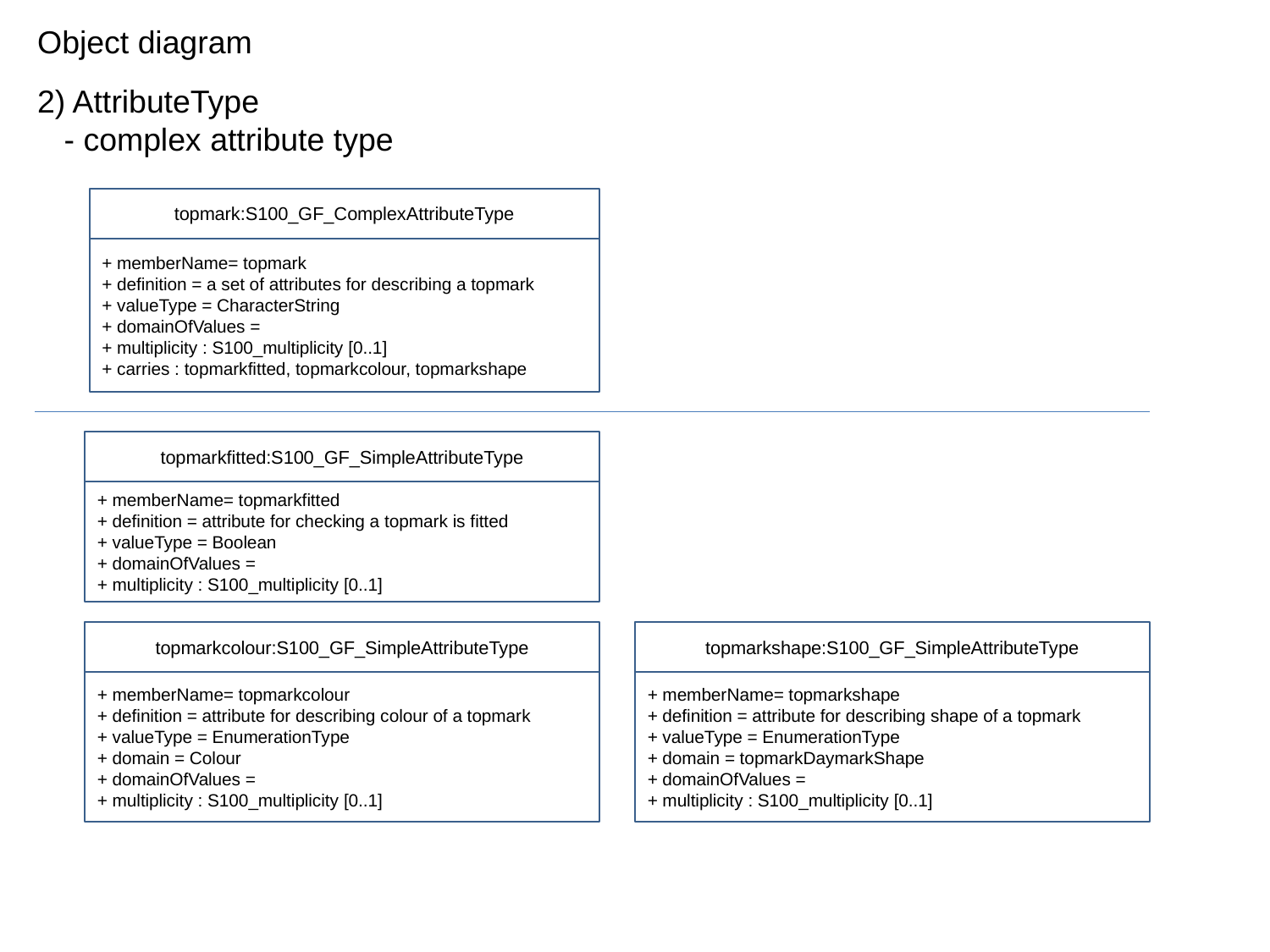

Object diagram

2) AttributeType
   - complex attribute type
topmark:S100_GF_ComplexAttributeType
+ memberName= topmark
+ definition = a set of attributes for describing a topmark
+ valueType = CharacterString
+ domainOfValues =
+ multiplicity : S100_multiplicity [0..1]
+ carries : topmarkfitted, topmarkcolour, topmarkshape
topmarkfitted:S100_GF_SimpleAttributeType
+ memberName= topmarkfitted
+ definition = attribute for checking a topmark is fitted
+ valueType = Boolean
+ domainOfValues =
+ multiplicity : S100_multiplicity [0..1]
topmarkcolour:S100_GF_SimpleAttributeType
topmarkshape:S100_GF_SimpleAttributeType
+ memberName= topmarkcolour
+ definition = attribute for describing colour of a topmark
+ valueType = EnumerationType
+ domain = Colour
+ domainOfValues =
+ multiplicity : S100_multiplicity [0..1]
+ memberName= topmarkshape
+ definition = attribute for describing shape of a topmark
+ valueType = EnumerationType
+ domain = topmarkDaymarkShape
+ domainOfValues =
+ multiplicity : S100_multiplicity [0..1]